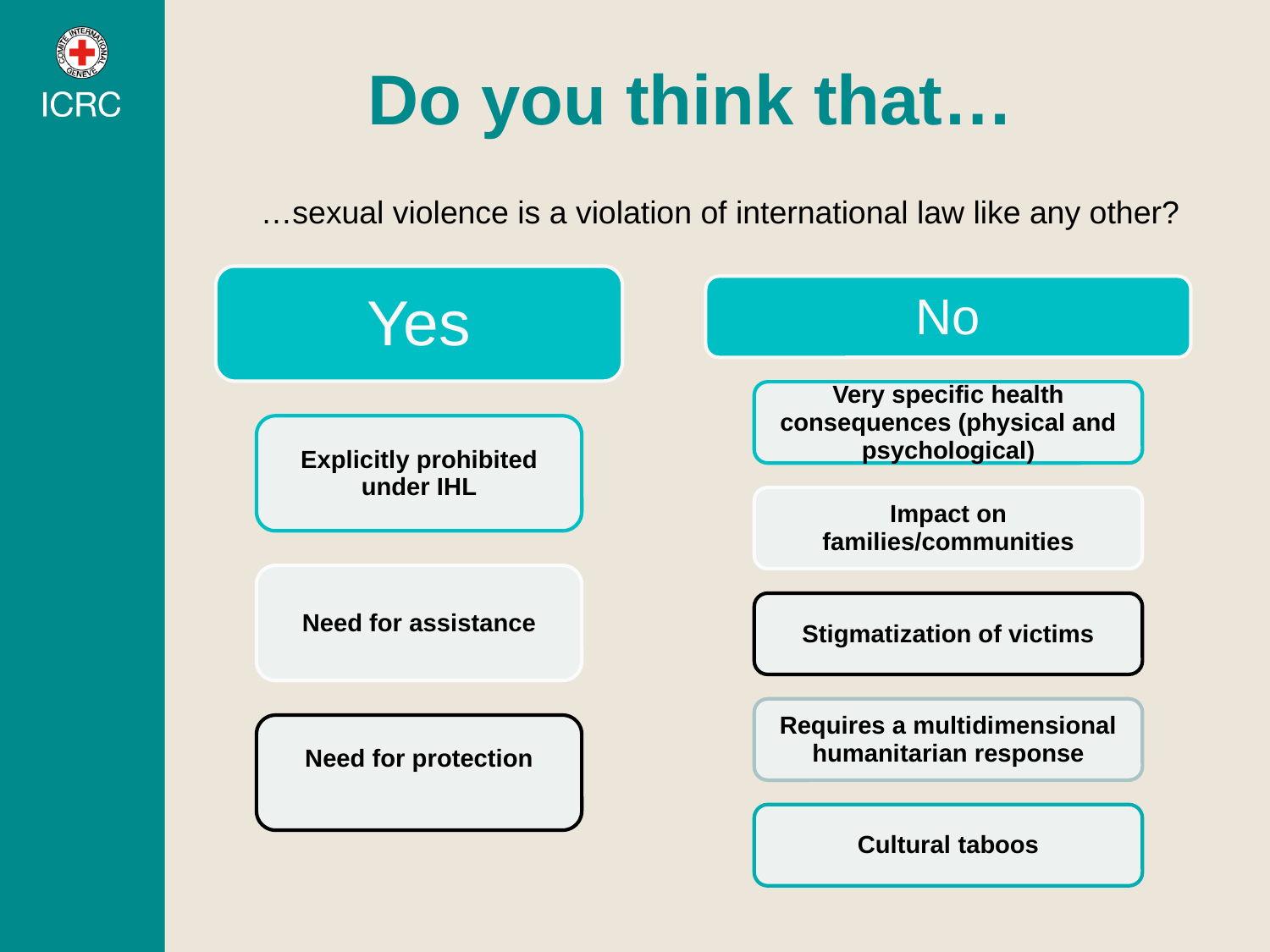

# Do you think that…
…sexual violence is a violation of international law like any other?
Yes
Explicitly prohibited under IHL
Need for assistance
Need for protection
No
Very specific health consequences (physical and psychological)
Stigmatization of victims
Impact on families/communities
Requires a multidimensional humanitarian response
Cultural taboos